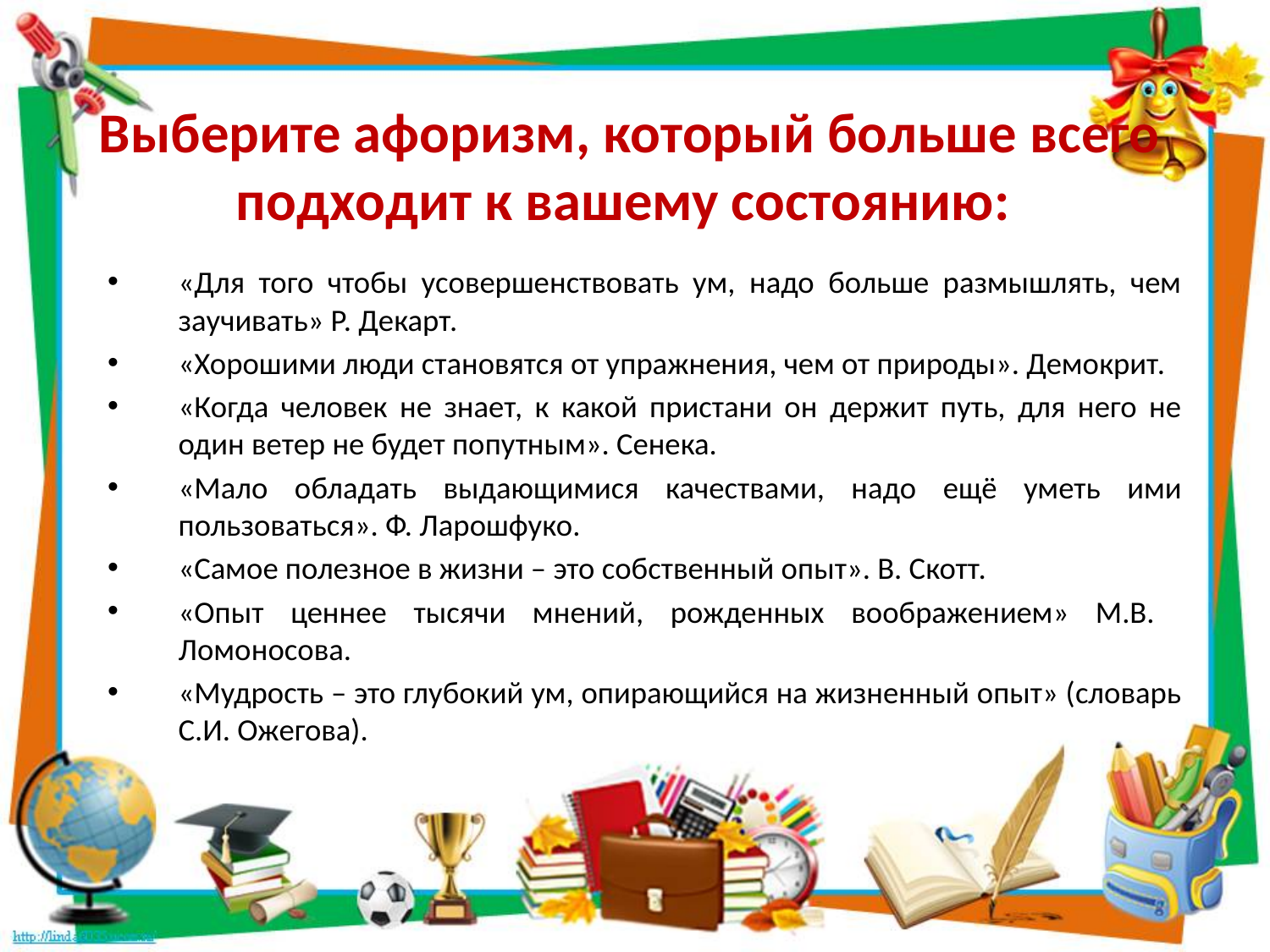

# Выберите афоризм, который больше всего подходит к вашему состоянию:
«Для того чтобы усовершенствовать ум, надо больше размышлять, чем заучивать» Р. Декарт.
«Хорошими люди становятся от упражнения, чем от природы». Демокрит.
«Когда человек не знает, к какой пристани он держит путь, для него не один ветер не будет попутным». Сенека.
«Мало обладать выдающимися качествами, надо ещё уметь ими пользоваться». Ф. Ларошфуко.
«Самое полезное в жизни – это собственный опыт». В. Скотт.
«Опыт ценнее тысячи мнений, рожденных воображением» М.В.  Ломоносова.
«Мудрость – это глубокий ум, опирающийся на жизненный опыт» (словарь С.И. Ожегова).